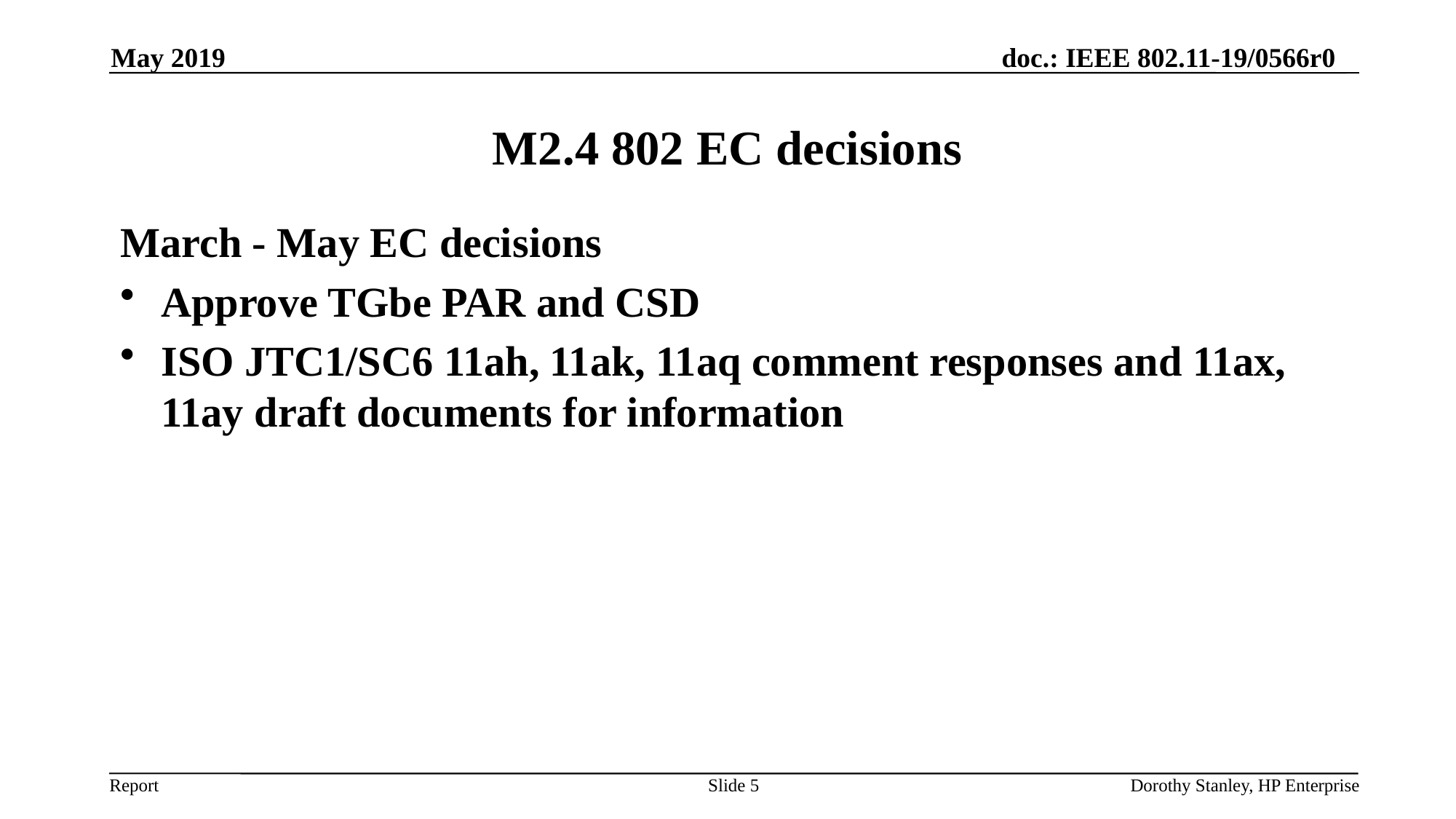

May 2019
# M2.4 802 EC decisions
March - May EC decisions
Approve TGbe PAR and CSD
ISO JTC1/SC6 11ah, 11ak, 11aq comment responses and 11ax, 11ay draft documents for information

Slide 5
Dorothy Stanley, HP Enterprise